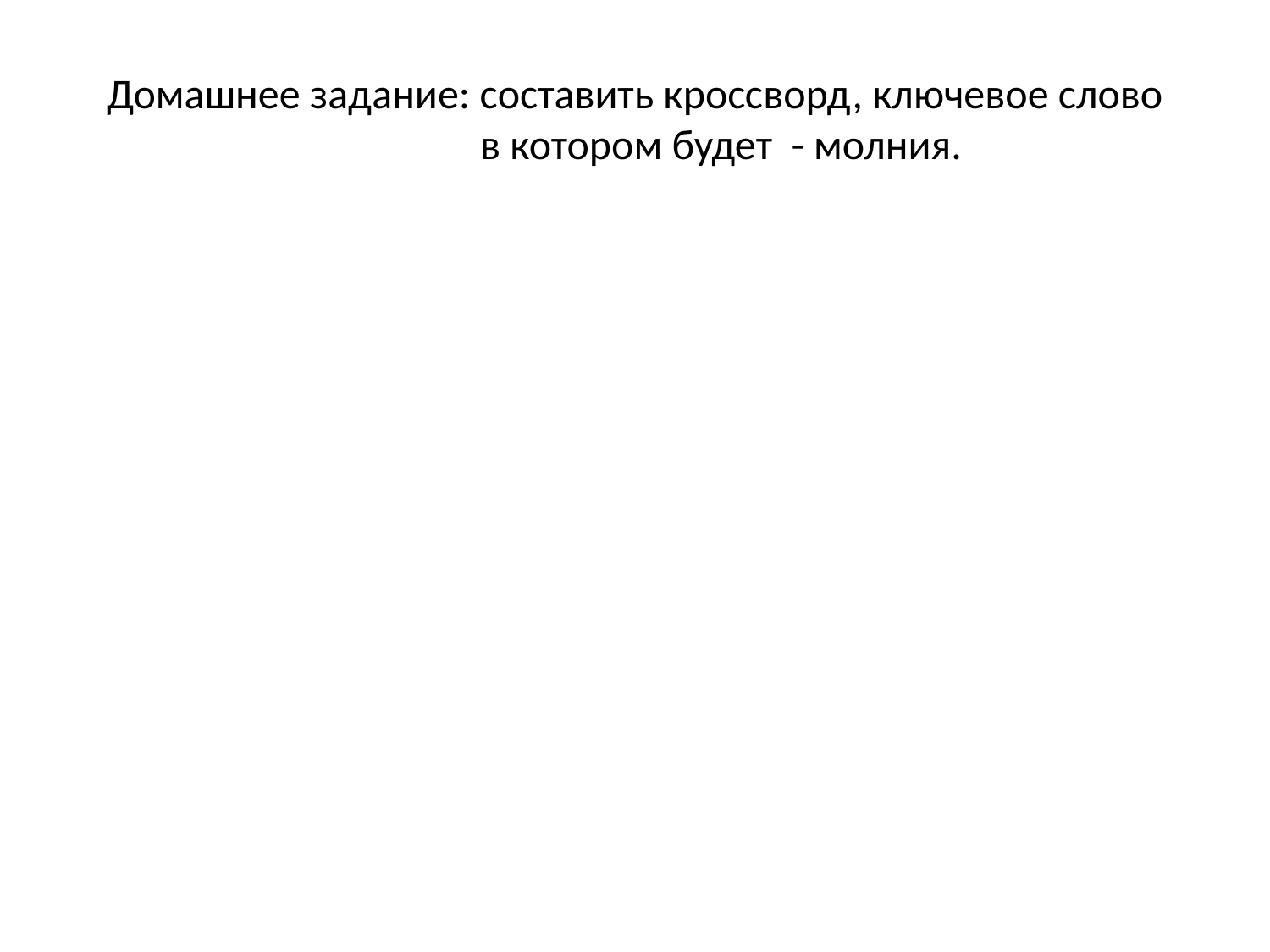

# Домашнее задание: составить кроссворд, ключевое слово в котором будет  - молния.